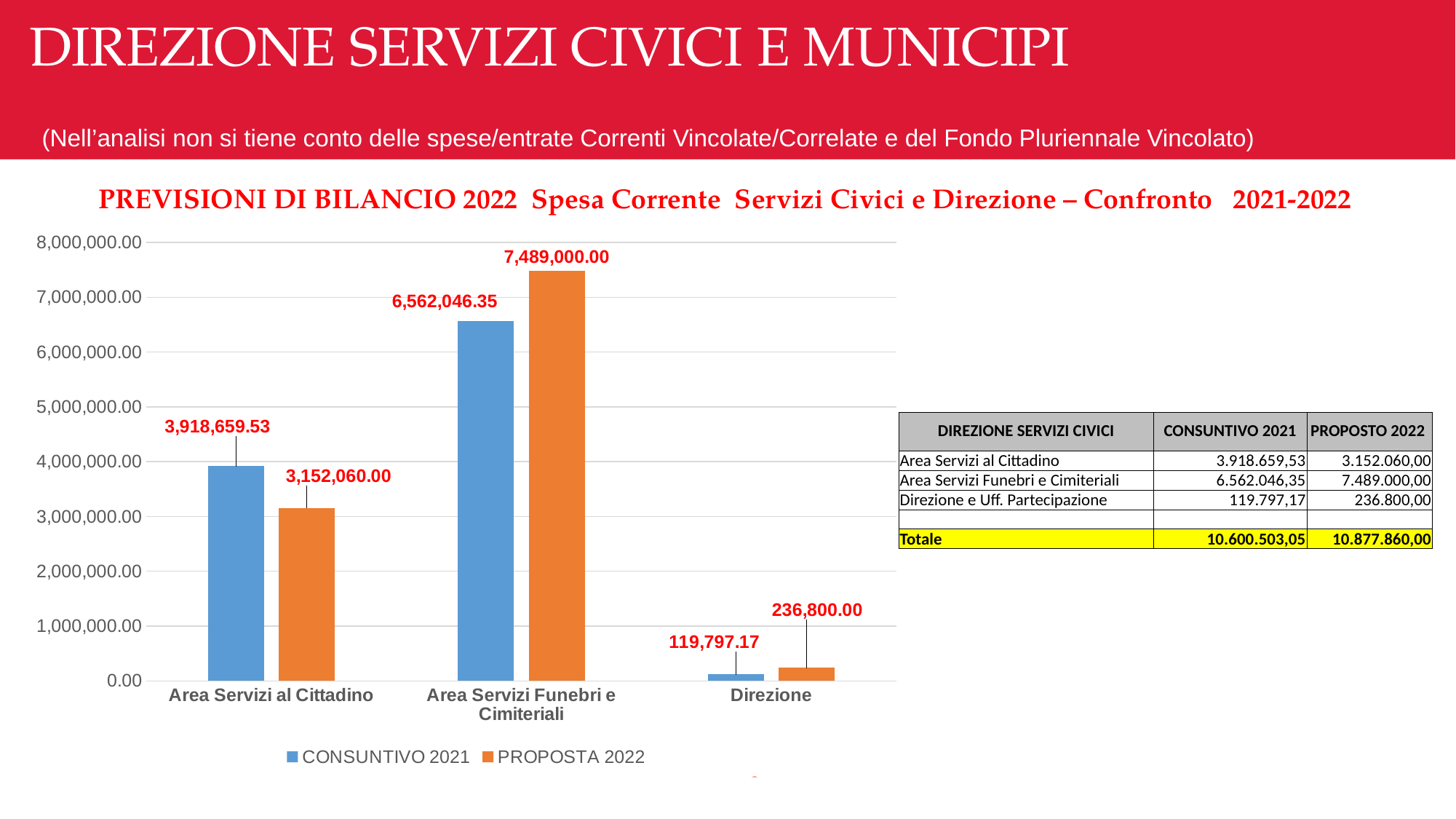

# DIREZIONE SERVIZI CIVICI E MUNICIPI

(Nell’analisi non si tiene conto delle spese/entrate Correnti Vincolate/Correlate e del Fondo Pluriennale Vincolato)
PREVISIONI DI BILANCIO 2022  Spesa Corrente  Servizi Civici e Direzione – Confronto   2021-2022

### Chart

| Category | CONSUNTIVO 2021 | PROPOSTA 2022 |
|---|---|---|
| Area Servizi al Cittadino | 3918659.53 | 3152060.0 |
| Area Servizi Funebri e Cimiteriali | 6562046.35 | 7489000.0 |
| Direzione | 119797.17 | 236800.0 |
| DIREZIONE SERVIZI CIVICI | CONSUNTIVO 2021 | PROPOSTO 2022 |
| --- | --- | --- |
| Area Servizi al Cittadino | 3.918.659,53 | 3.152.060,00 |
| Area Servizi Funebri e Cimiteriali | 6.562.046,35 | 7.489.000,00 |
| Direzione e Uff. Partecipazione | 119.797,17 | 236.800,00 |
|  |  |  |
| Totale | 10.600.503,05 | 10.877.860,00 |
9